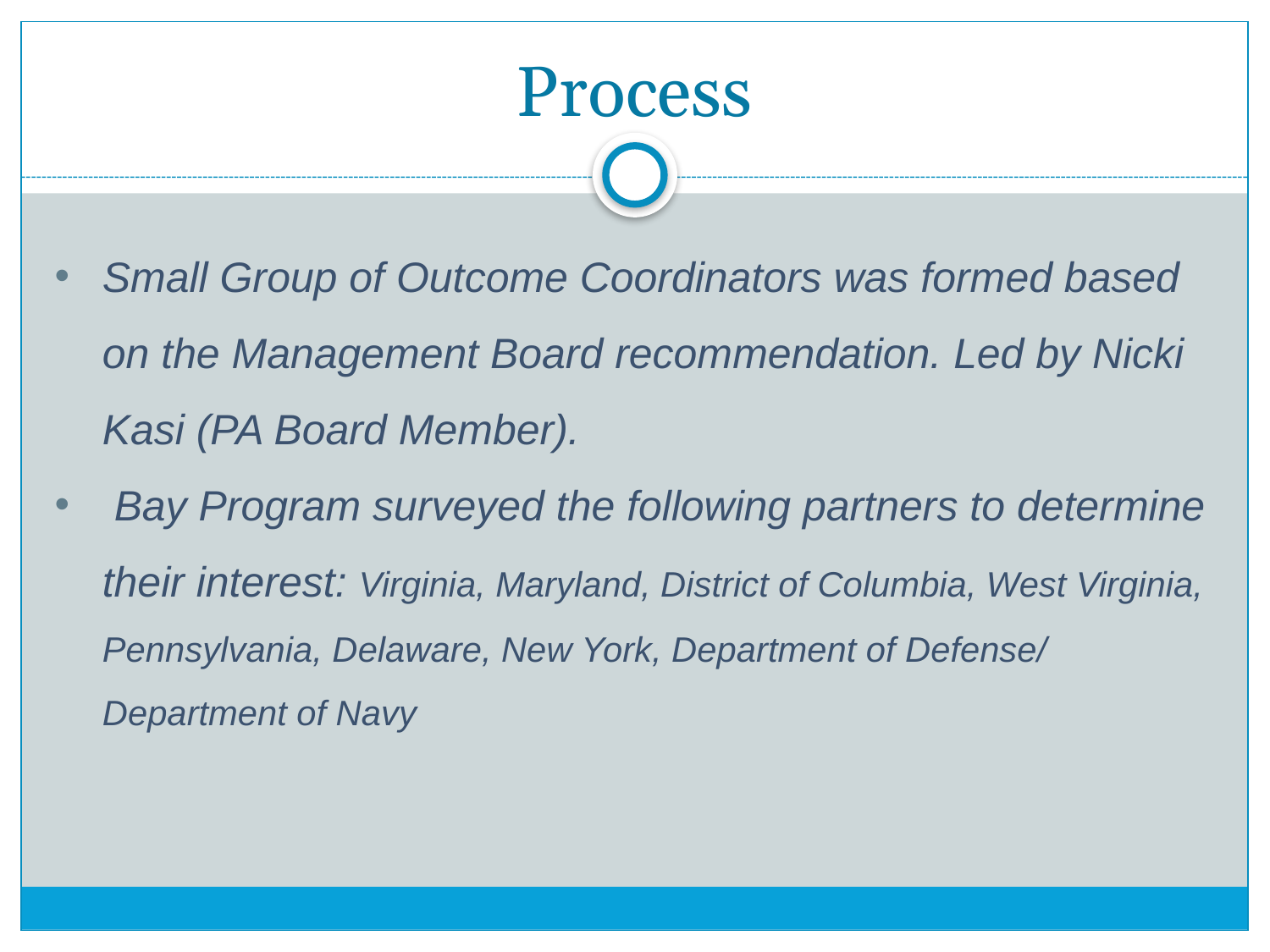

# Process
Small Group of Outcome Coordinators was formed based on the Management Board recommendation. Led by Nicki Kasi (PA Board Member).
 Bay Program surveyed the following partners to determine their interest: Virginia, Maryland, District of Columbia, West Virginia, Pennsylvania, Delaware, New York, Department of Defense/ Department of Navy